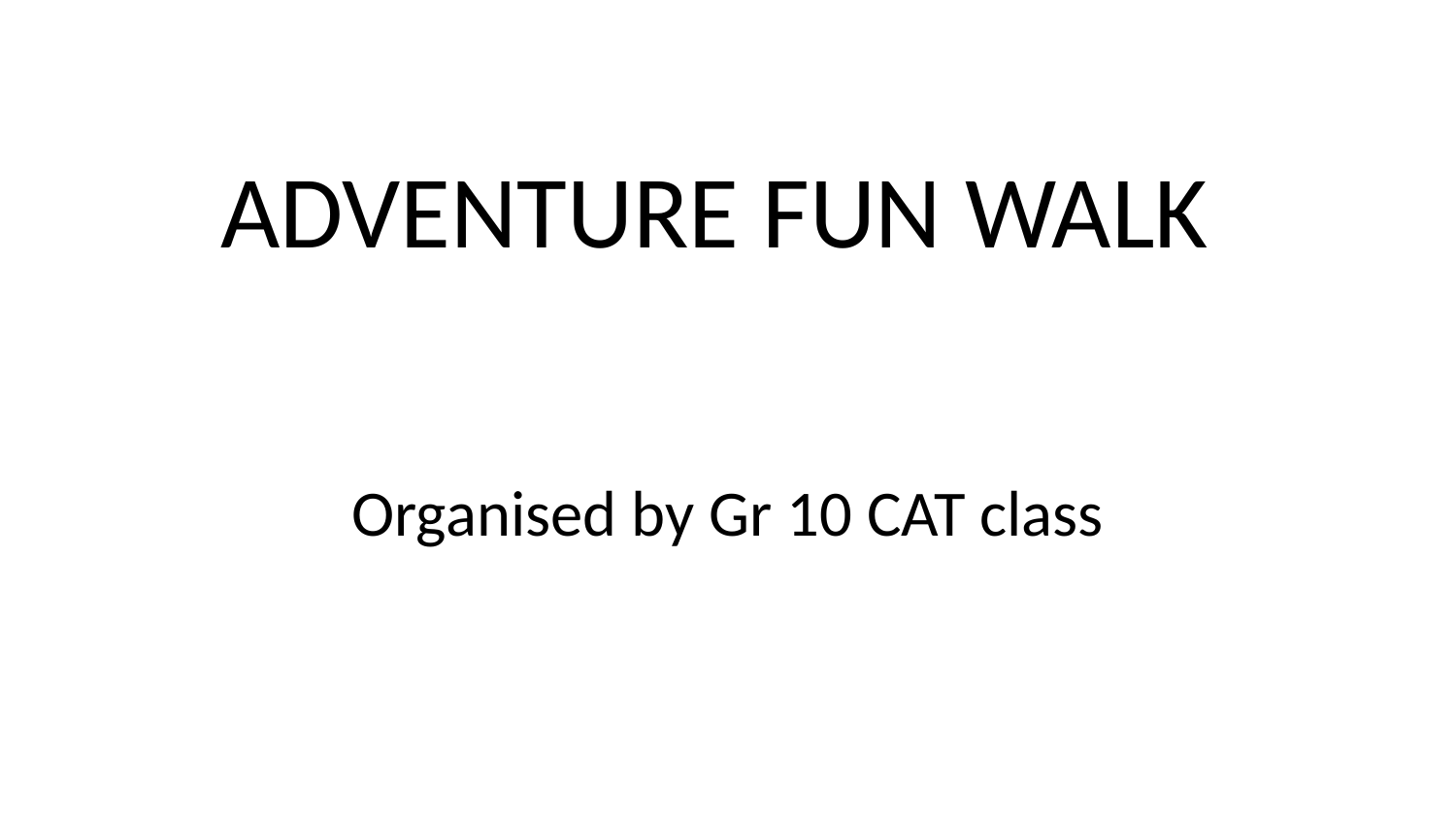

# ADVENTURE FUN WALK
Organised by Gr 10 CAT class